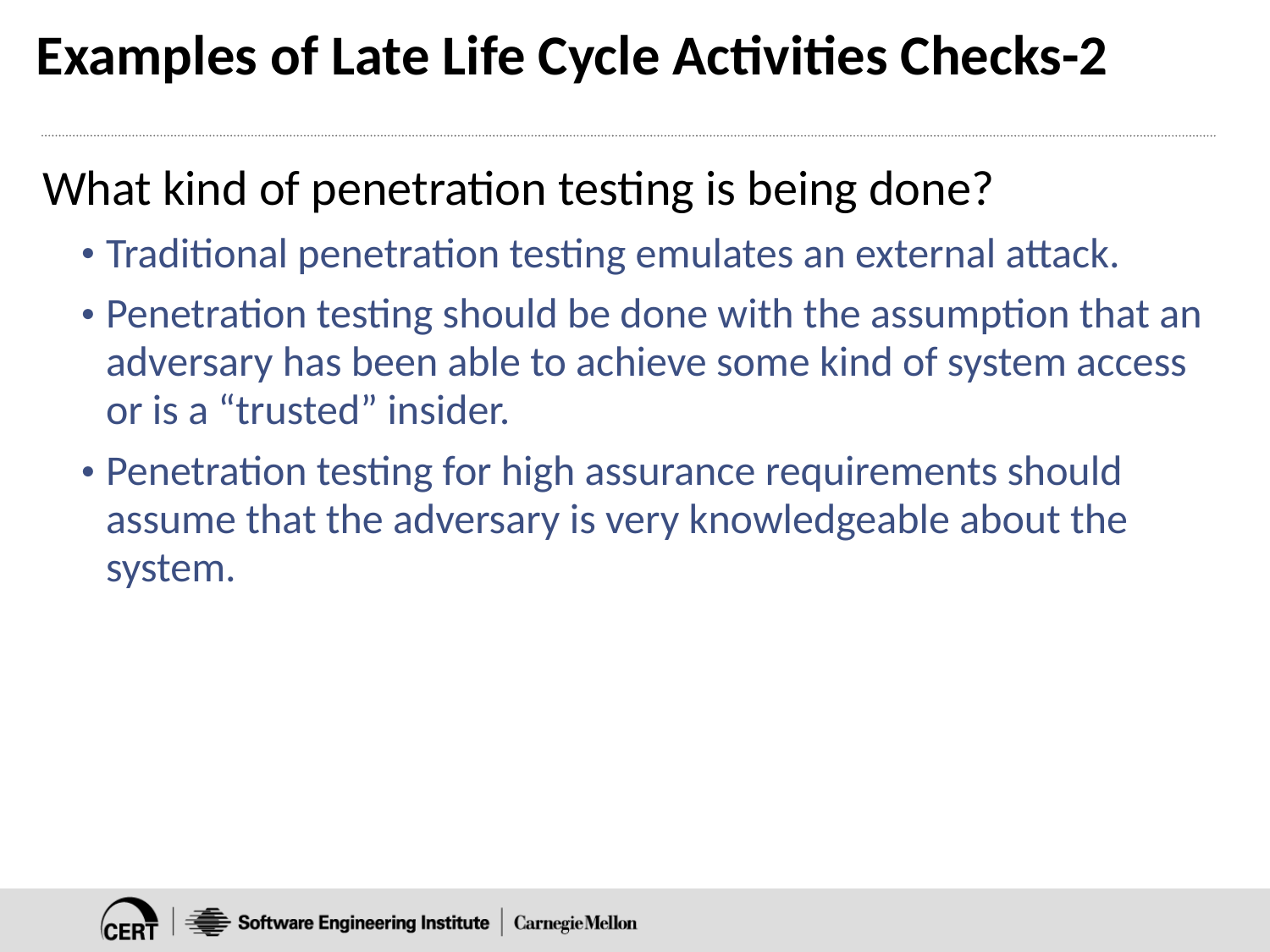

# Examples of Late Life Cycle Activities Checks-2
What kind of penetration testing is being done?
Traditional penetration testing emulates an external attack.
Penetration testing should be done with the assumption that an adversary has been able to achieve some kind of system access or is a “trusted” insider.
Penetration testing for high assurance requirements should assume that the adversary is very knowledgeable about the system.